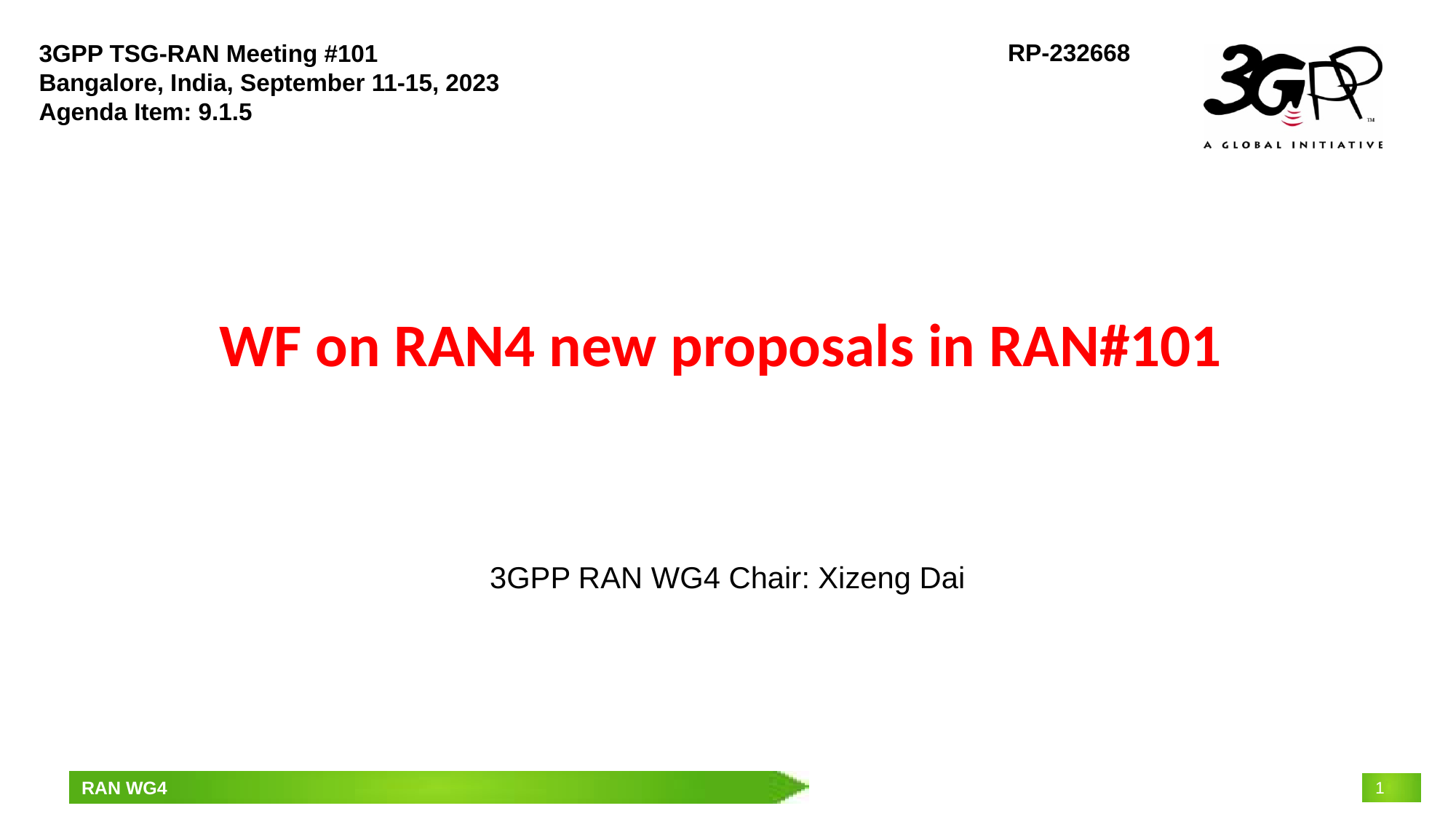

RP-232668
3GPP TSG-RAN Meeting #101
Bangalore, India, September 11-15, 2023
Agenda Item: 9.1.5
# WF on RAN4 new proposals in RAN#101
3GPP RAN WG4 Chair: Xizeng Dai